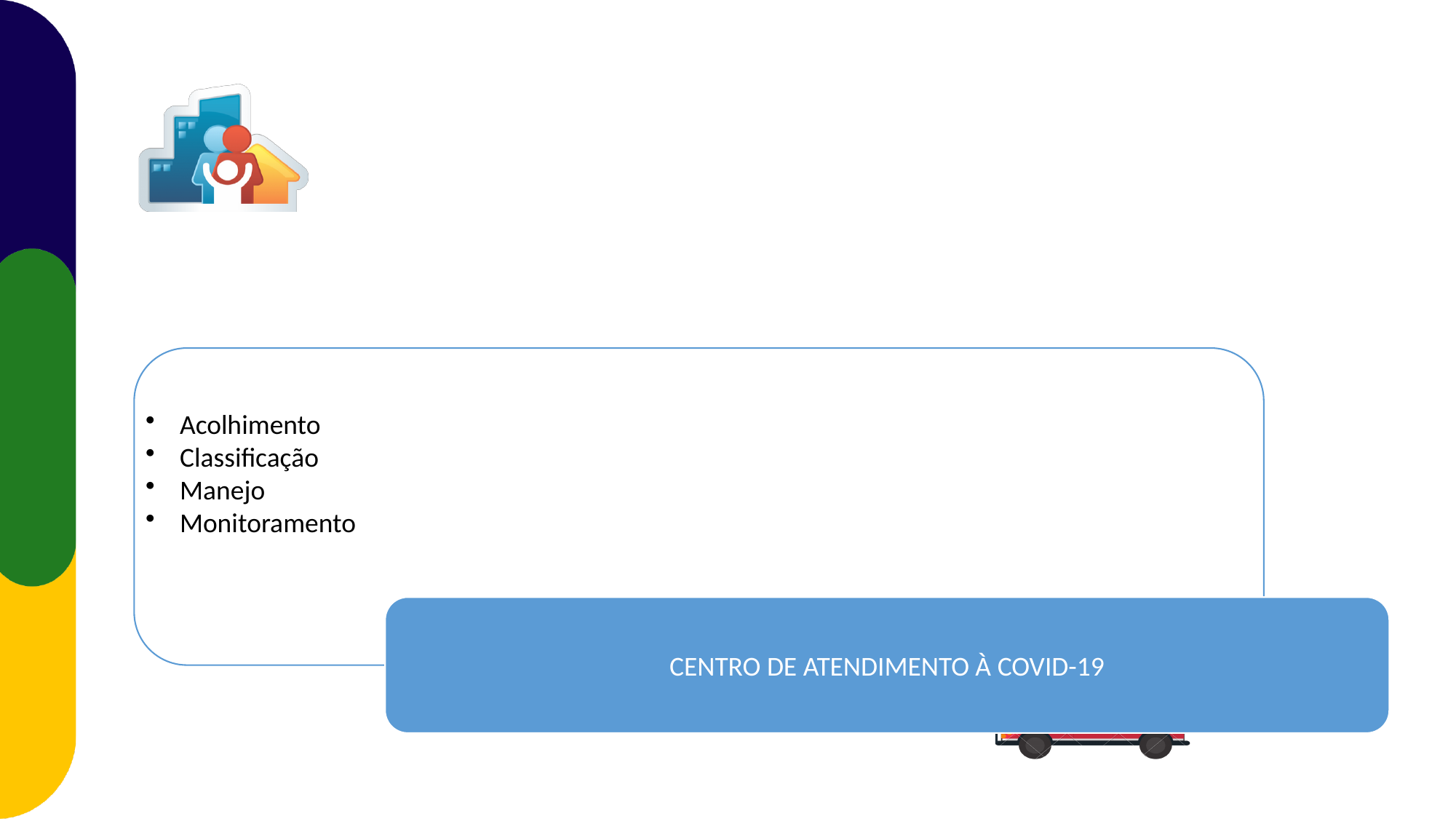

CENTRO DE ATENDIMENTO À COVID-19
Acolhimento
Classificação
Manejo
Monitoramento
Manejo